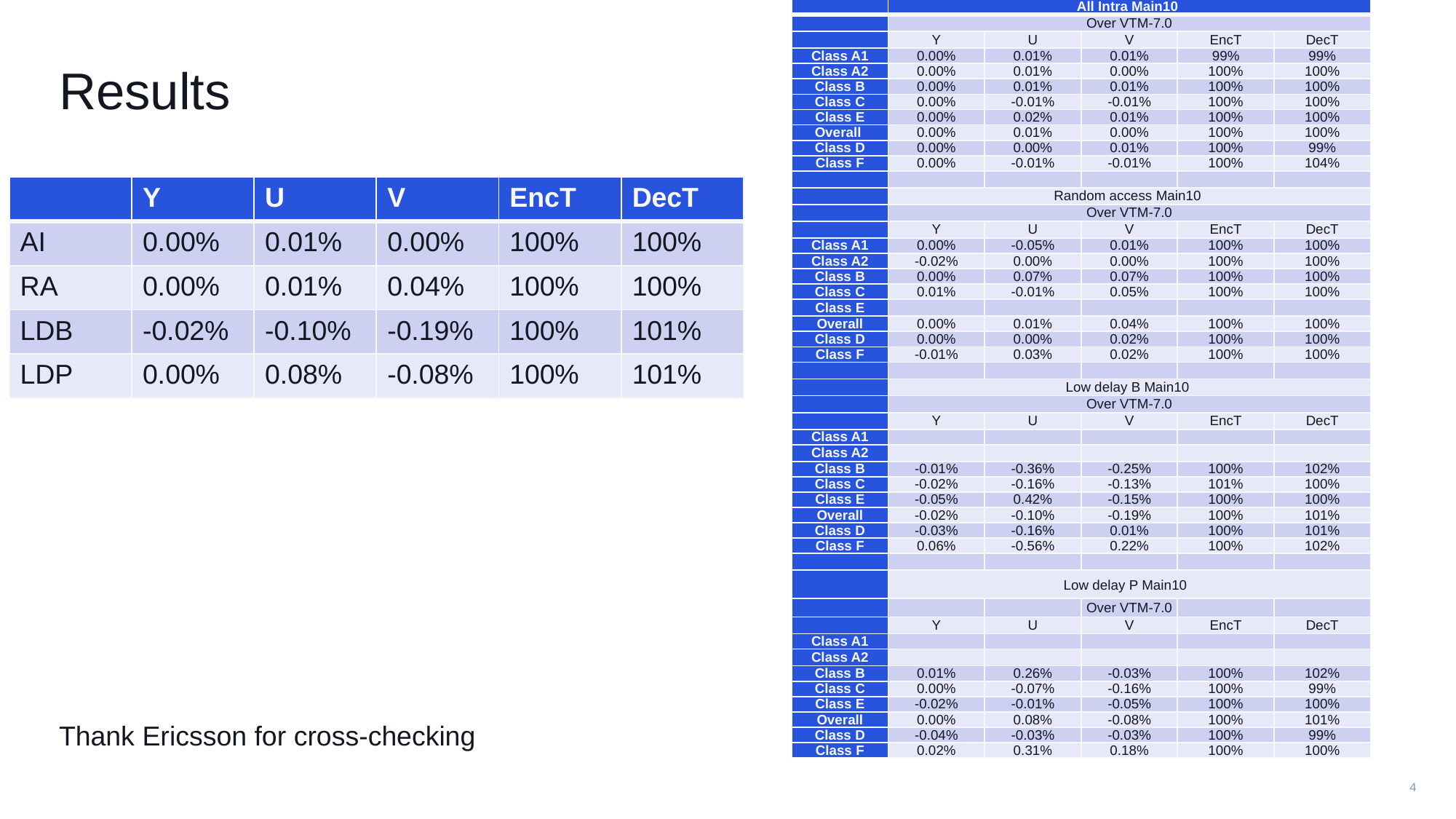

|  | All Intra Main10 |  |  |  |  |
| --- | --- | --- | --- | --- | --- |
|  | Over VTM-7.0 |  |  |  |  |
|  | Y | U | V | EncT | DecT |
| Class A1 | 0.00% | 0.01% | 0.01% | 99% | 99% |
| Class A2 | 0.00% | 0.01% | 0.00% | 100% | 100% |
| Class B | 0.00% | 0.01% | 0.01% | 100% | 100% |
| Class C | 0.00% | -0.01% | -0.01% | 100% | 100% |
| Class E | 0.00% | 0.02% | 0.01% | 100% | 100% |
| Overall | 0.00% | 0.01% | 0.00% | 100% | 100% |
| Class D | 0.00% | 0.00% | 0.01% | 100% | 99% |
| Class F | 0.00% | -0.01% | -0.01% | 100% | 104% |
|  |  |  |  |  |  |
|  | Random access Main10 |  |  |  |  |
|  | Over VTM-7.0 |  |  |  |  |
|  | Y | U | V | EncT | DecT |
| Class A1 | 0.00% | -0.05% | 0.01% | 100% | 100% |
| Class A2 | -0.02% | 0.00% | 0.00% | 100% | 100% |
| Class B | 0.00% | 0.07% | 0.07% | 100% | 100% |
| Class C | 0.01% | -0.01% | 0.05% | 100% | 100% |
| Class E |  |  |  |  |  |
| Overall | 0.00% | 0.01% | 0.04% | 100% | 100% |
| Class D | 0.00% | 0.00% | 0.02% | 100% | 100% |
| Class F | -0.01% | 0.03% | 0.02% | 100% | 100% |
|  |  |  |  |  |  |
|  | Low delay B Main10 |  |  |  |  |
|  | Over VTM-7.0 |  |  |  |  |
|  | Y | U | V | EncT | DecT |
| Class A1 |  |  |  |  |  |
| Class A2 |  |  |  |  |  |
| Class B | -0.01% | -0.36% | -0.25% | 100% | 102% |
| Class C | -0.02% | -0.16% | -0.13% | 101% | 100% |
| Class E | -0.05% | 0.42% | -0.15% | 100% | 100% |
| Overall | -0.02% | -0.10% | -0.19% | 100% | 101% |
| Class D | -0.03% | -0.16% | 0.01% | 100% | 101% |
| Class F | 0.06% | -0.56% | 0.22% | 100% | 102% |
|  |  |  |  |  |  |
|  | Low delay P Main10 |  |  |  |  |
|  |  |  | Over VTM-7.0 |  |  |
|  | Y | U | V | EncT | DecT |
| Class A1 |  |  |  |  |  |
| Class A2 |  |  |  |  |  |
| Class B | 0.01% | 0.26% | -0.03% | 100% | 102% |
| Class C | 0.00% | -0.07% | -0.16% | 100% | 99% |
| Class E | -0.02% | -0.01% | -0.05% | 100% | 100% |
| Overall | 0.00% | 0.08% | -0.08% | 100% | 101% |
| Class D | -0.04% | -0.03% | -0.03% | 100% | 99% |
| Class F | 0.02% | 0.31% | 0.18% | 100% | 100% |
# Results
|  | Y | U | V | EncT | DecT |
| --- | --- | --- | --- | --- | --- |
| AI | 0.00% | 0.01% | 0.00% | 100% | 100% |
| RA | 0.00% | 0.01% | 0.04% | 100% | 100% |
| LDB | -0.02% | -0.10% | -0.19% | 100% | 101% |
| LDP | 0.00% | 0.08% | -0.08% | 100% | 101% |
Thank Ericsson for cross-checking